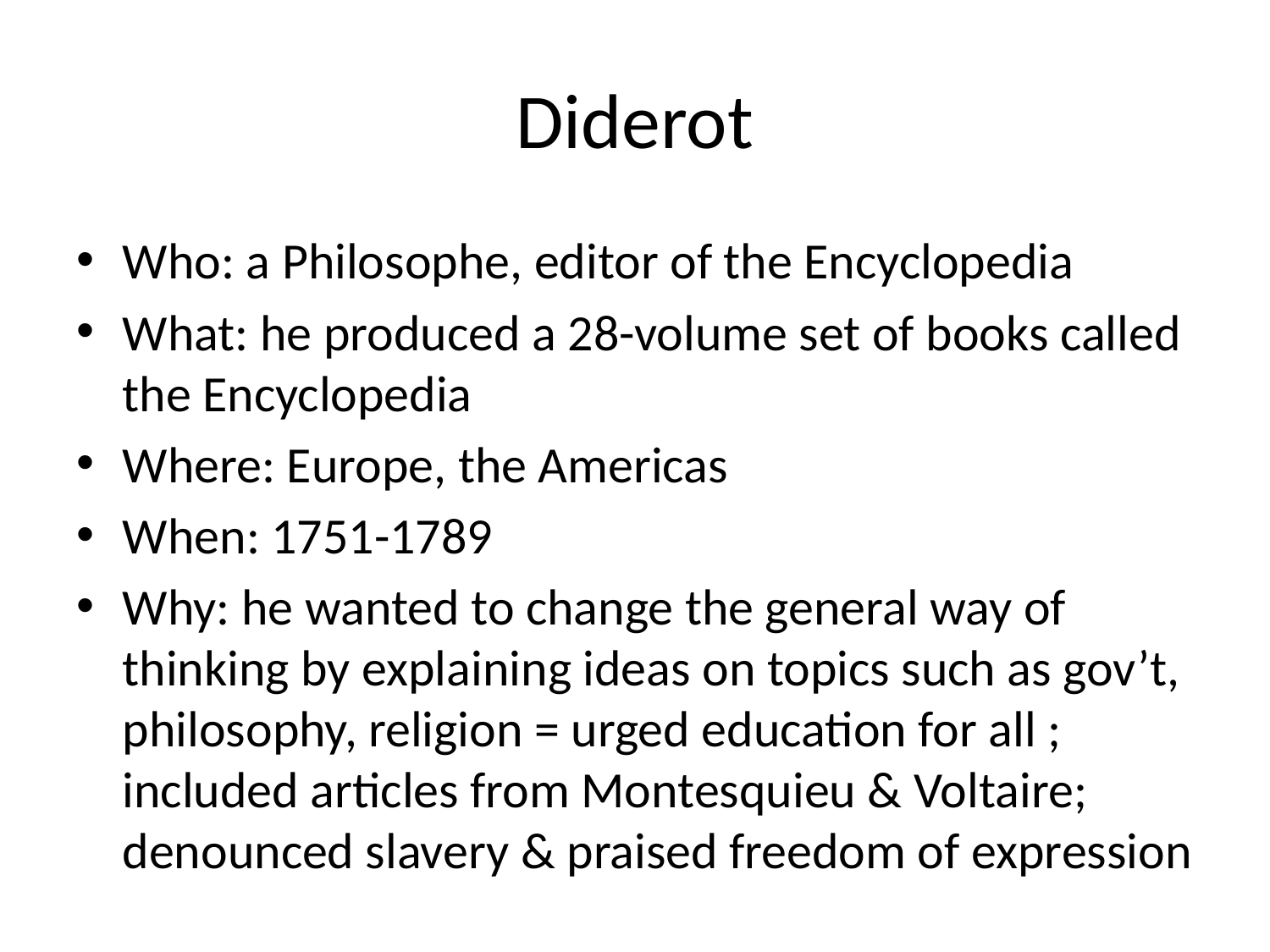

# Diderot
Who: a Philosophe, editor of the Encyclopedia
What: he produced a 28-volume set of books called the Encyclopedia
Where: Europe, the Americas
When: 1751-1789
Why: he wanted to change the general way of thinking by explaining ideas on topics such as gov’t, philosophy, religion = urged education for all ; included articles from Montesquieu & Voltaire; denounced slavery & praised freedom of expression